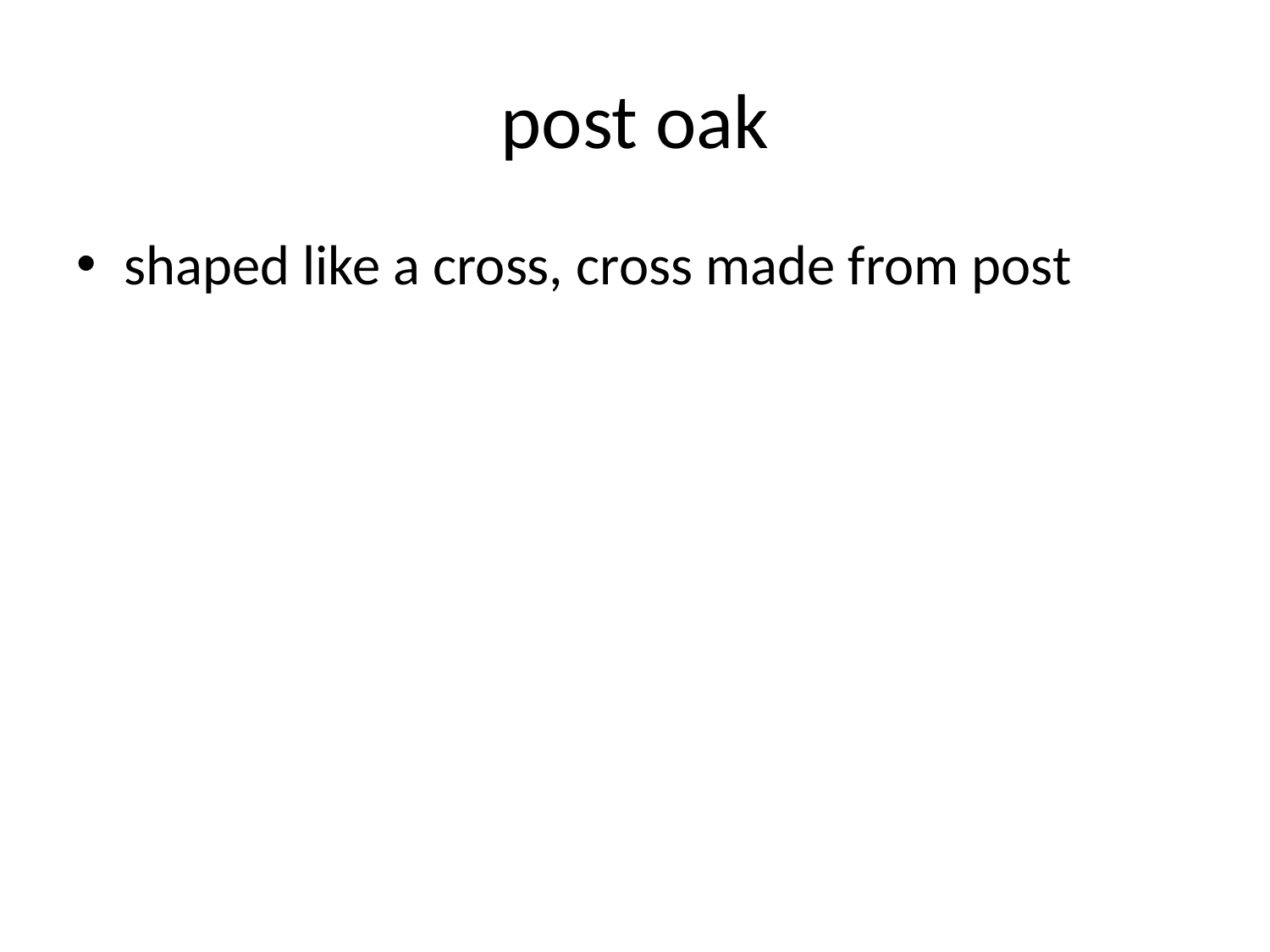

# post oak
shaped like a cross, cross made from post